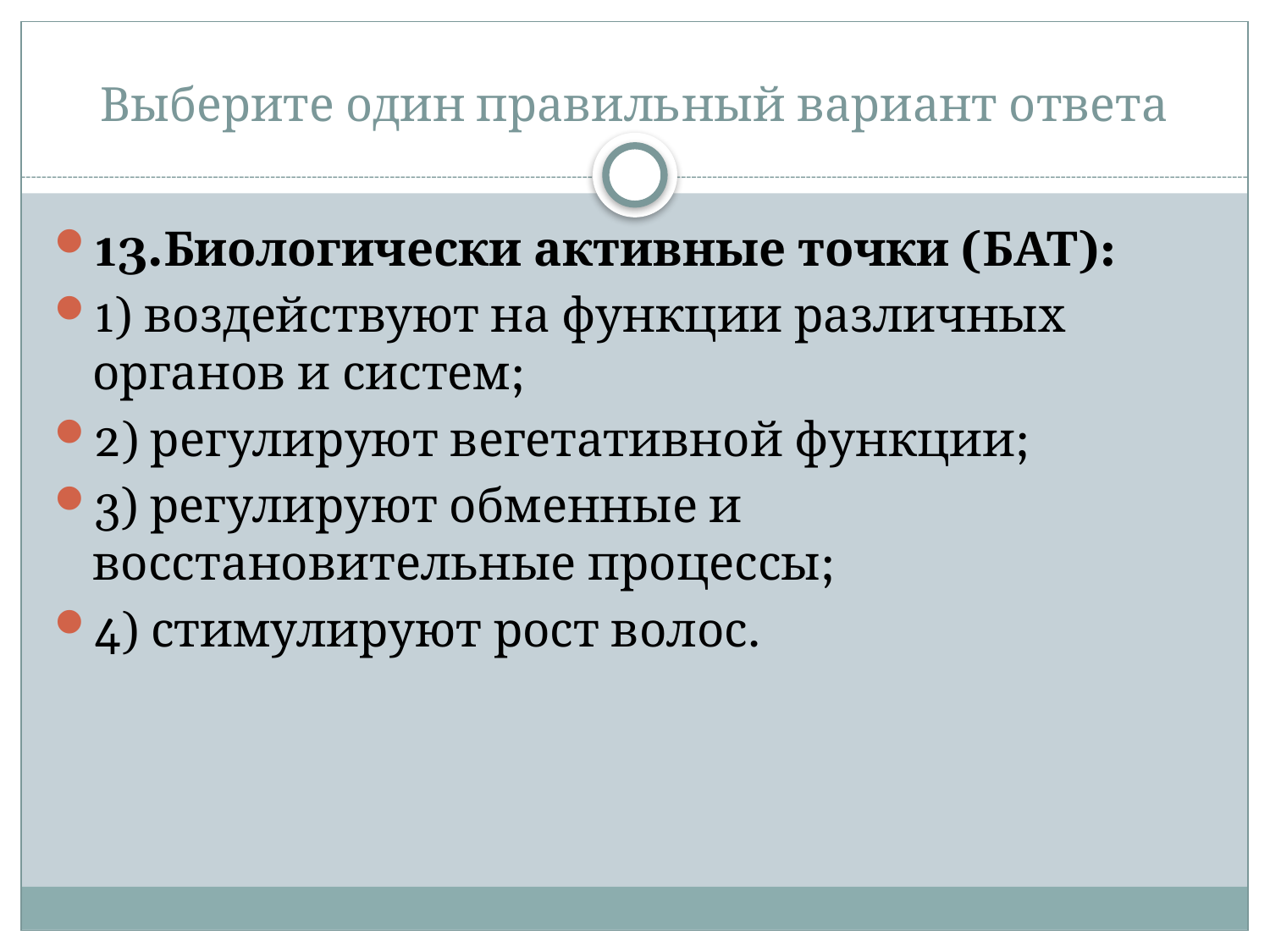

# Выберите один правильный вариант ответа
13.Биологически активные точки (БАТ):
1) воздействуют на функции различных органов и систем;
2) регулируют вегетативной функции;
3) регулируют обменные и восстановительные процессы;
4) стимулируют рост волос.